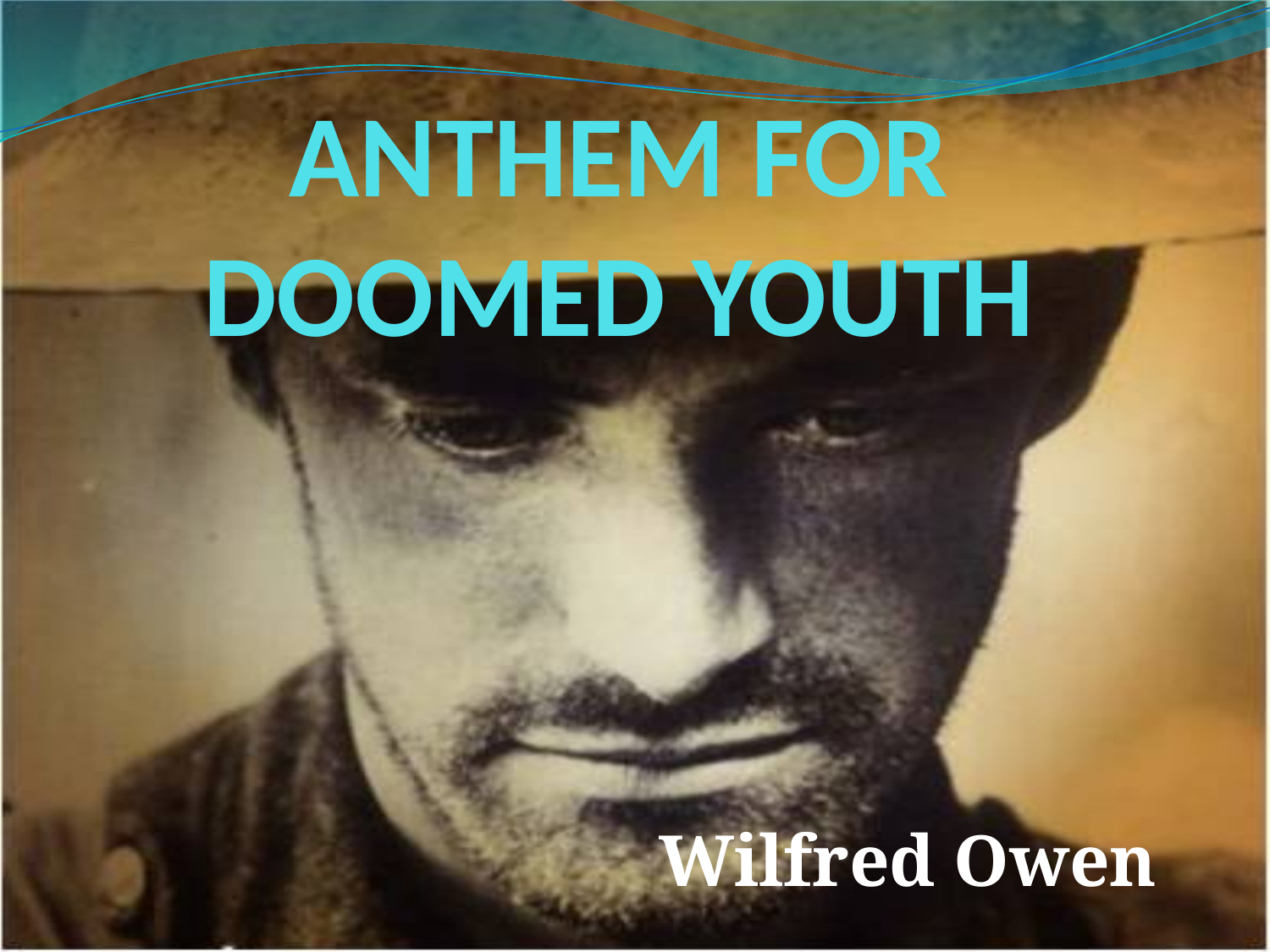

# ANTHEM FOR DOOMED YOUTH

Wilfred Owen